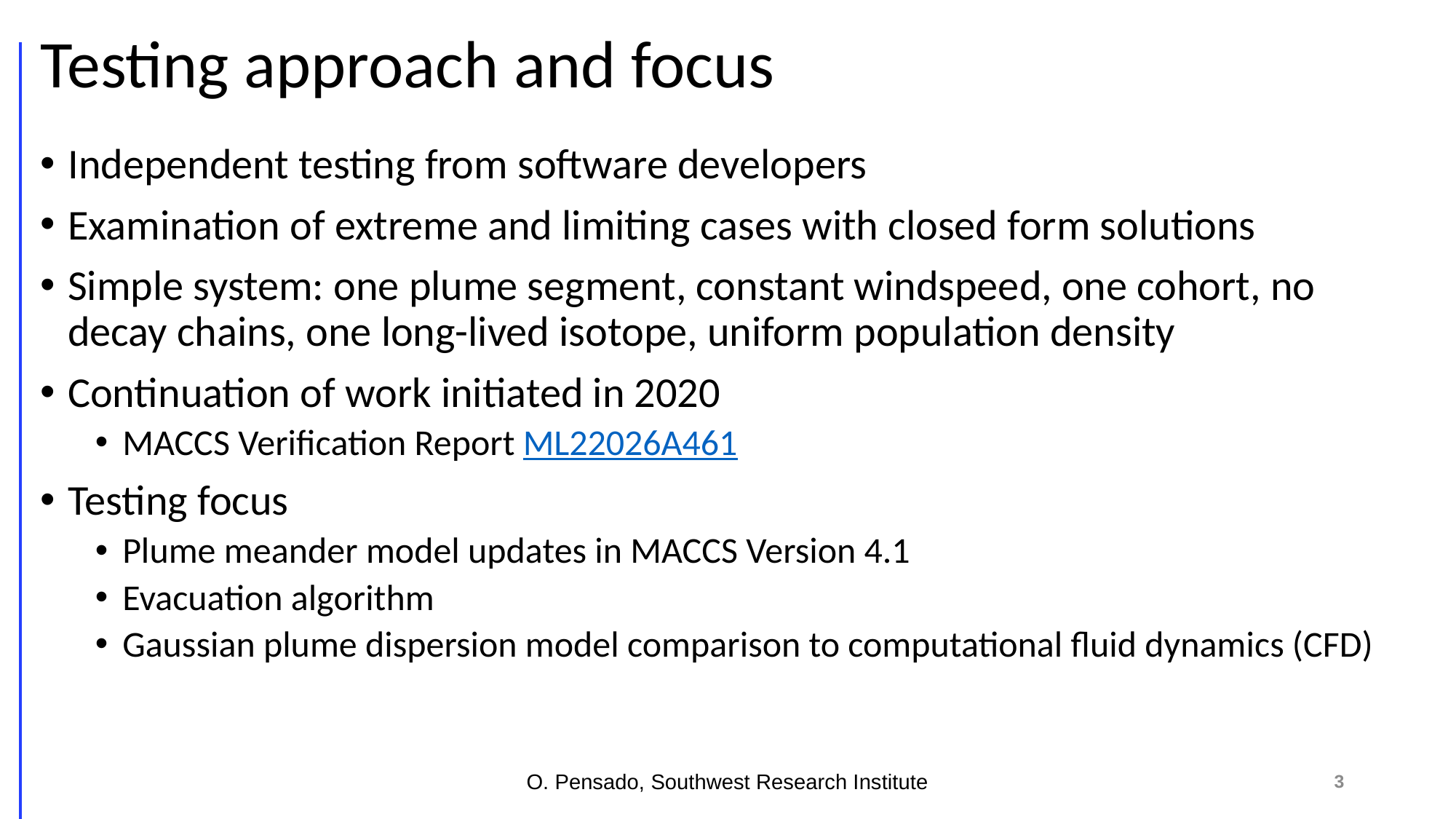

# Testing approach and focus
Independent testing from software developers
Examination of extreme and limiting cases with closed form solutions
Simple system: one plume segment, constant windspeed, one cohort, no decay chains, one long-lived isotope, uniform population density
Continuation of work initiated in 2020
MACCS Verification Report ML22026A461
Testing focus
Plume meander model updates in MACCS Version 4.1
Evacuation algorithm
Gaussian plume dispersion model comparison to computational fluid dynamics (CFD)

O. Pensado, Southwest Research Institute
3